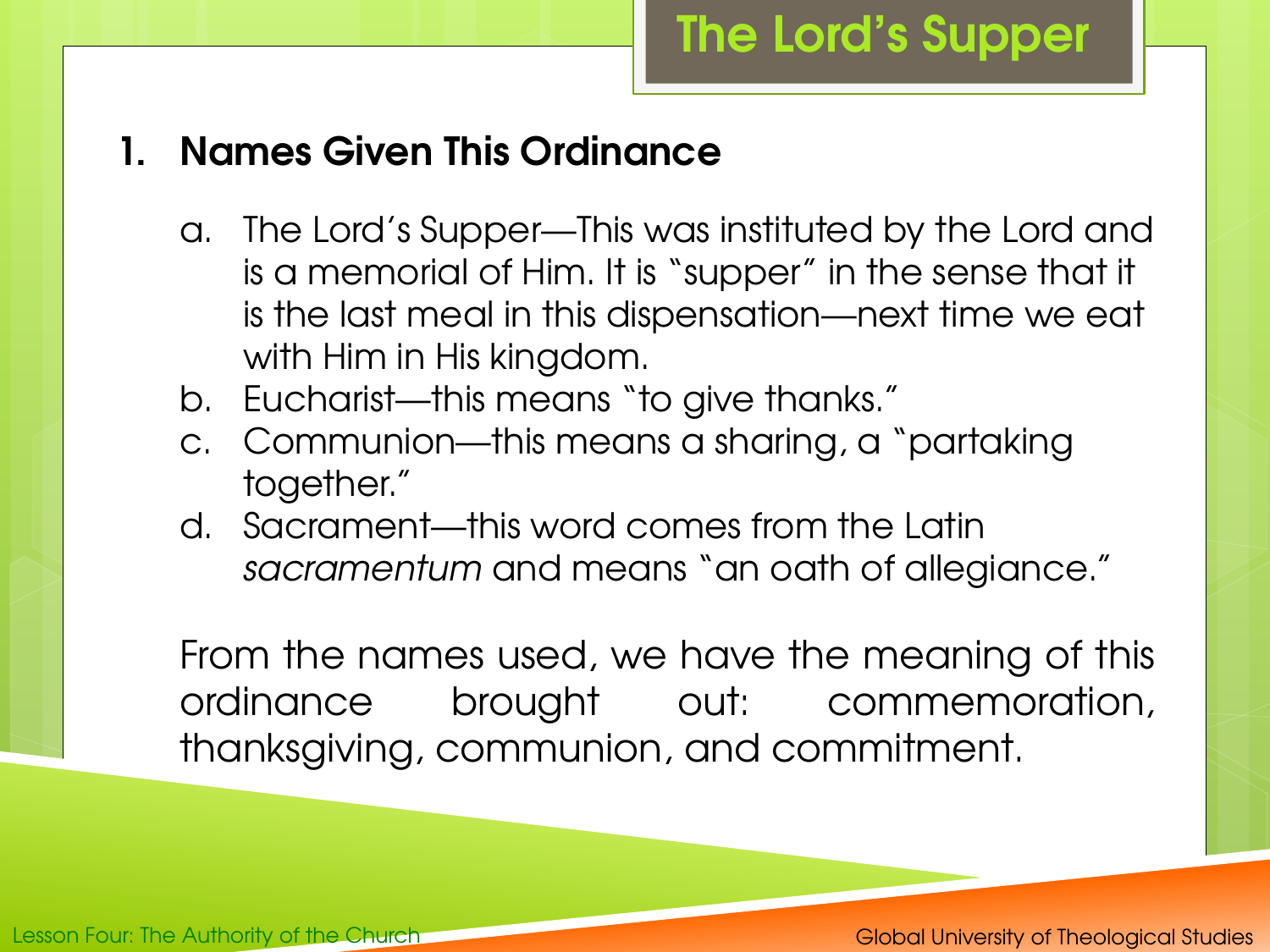

The Lord’s Supper
Names Given This Ordinance

The Lord’s Supper—This was instituted by the Lord and is a memorial of Him. It is “supper” in the sense that it is the last meal in this dispensation—next time we eat with Him in His kingdom.
Eucharist—this means “to give thanks.”
Communion—this means a sharing, a “partaking together.”
Sacrament—this word comes from the Latin sacramentum and means “an oath of allegiance.”

From the names used, we have the meaning of this ordinance brought out: commemoration, thanksgiving, communion, and commitment.

Lesson Four: The Authority of the Church
 Global University of Theological Studies